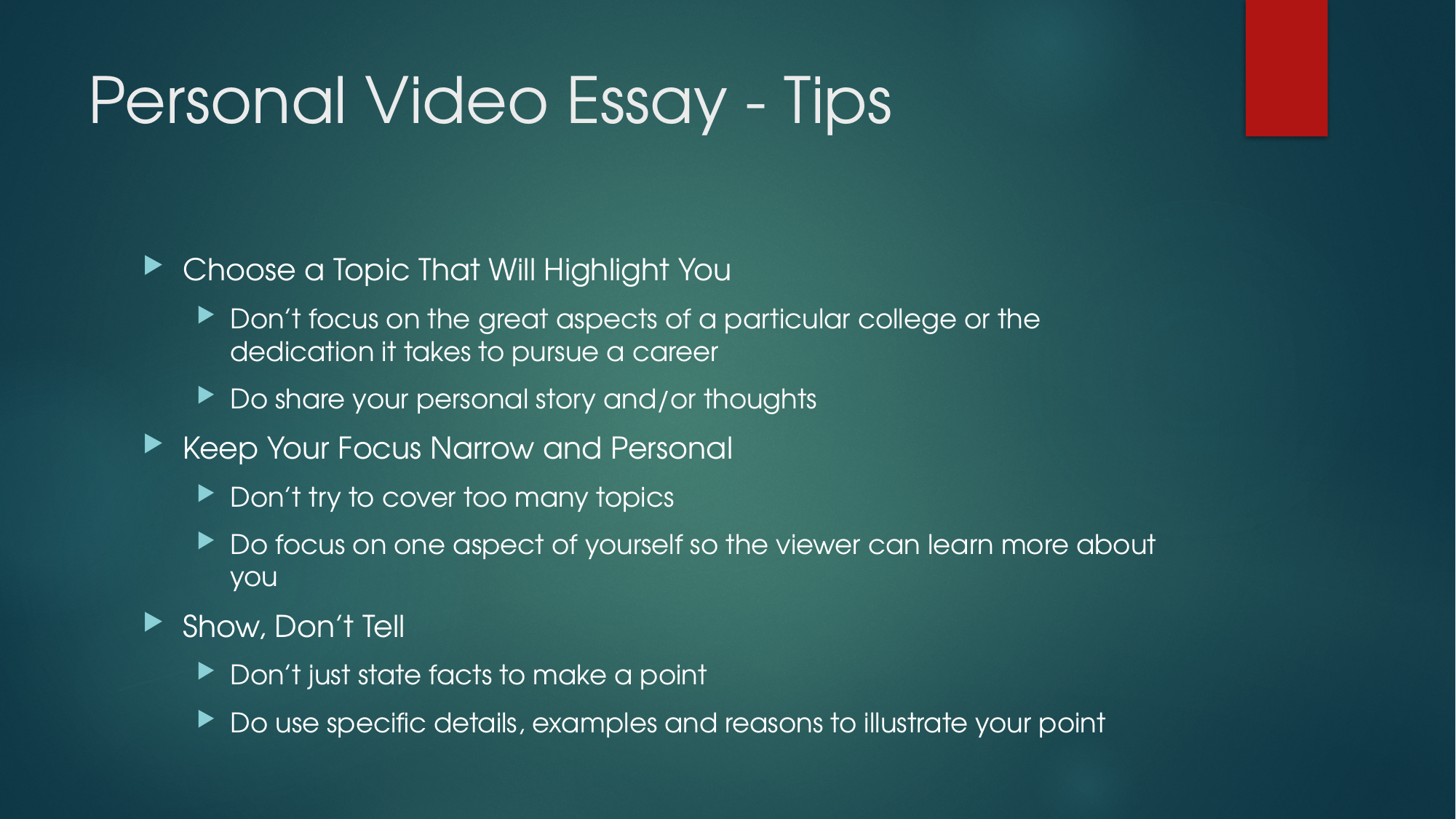

# Personal Video Essay - Tips
Choose a Topic That Will Highlight You
Don’t focus on the great aspects of a particular college or the dedication it takes to pursue a career
Do share your personal story and/or thoughts
Keep Your Focus Narrow and Personal
Don’t try to cover too many topics
Do focus on one aspect of yourself so the viewer can learn more about you
Show, Don’t Tell
Don’t just state facts to make a point
Do use specific details, examples and reasons to illustrate your point